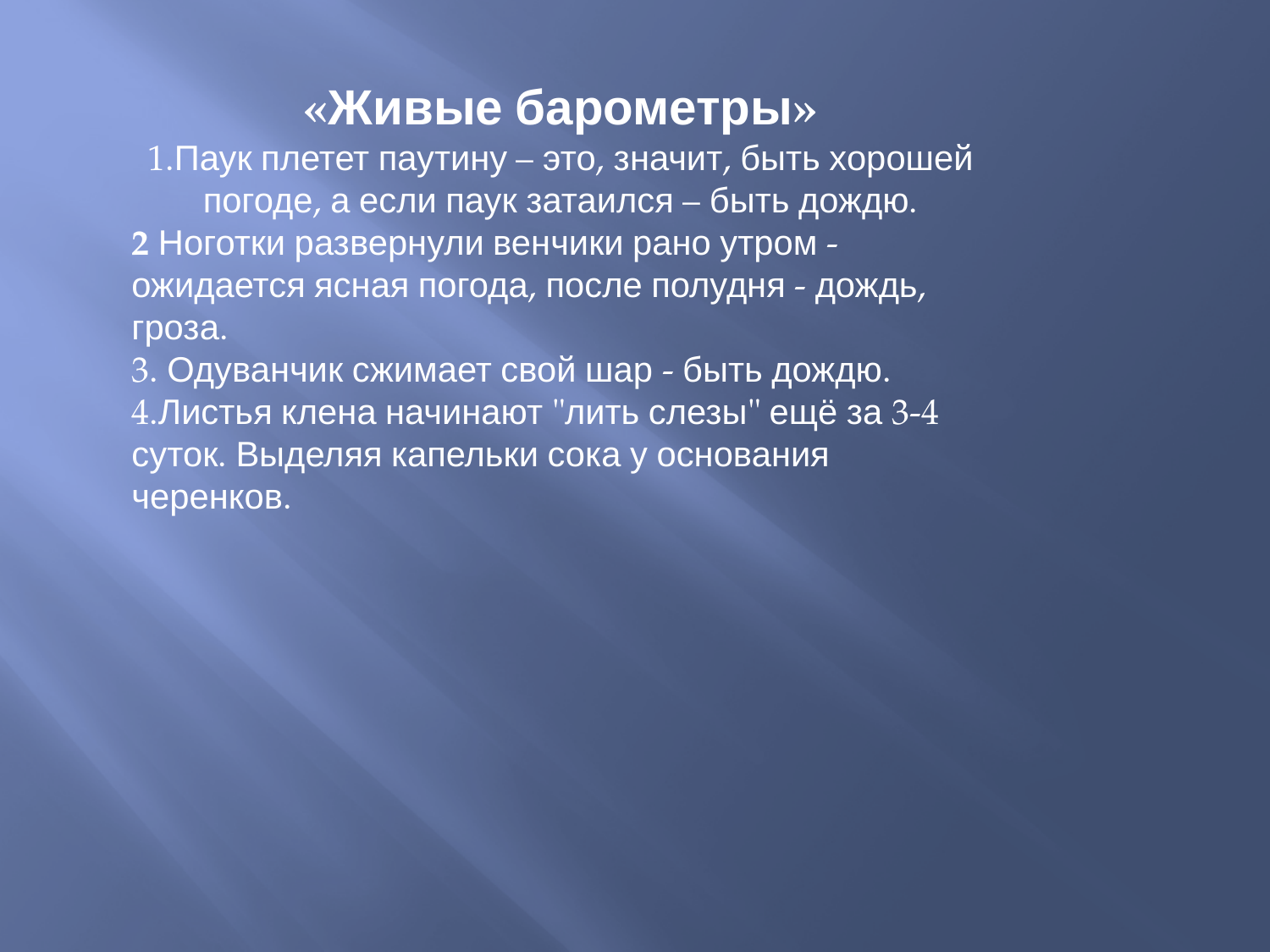

«Живые барометры»
1.Паук плетет паутину – это, значит, быть хорошей погоде, а если паук затаился – быть дождю.
2 Ноготки развернули венчики рано утром - ожидается ясная погода, после полудня - дождь, гроза.
3. Одуванчик сжимает свой шар - быть дождю.
4.Листья клена начинают "лить слезы" ещё за 3-4 суток. Выделяя капельки сока у основания черенков.